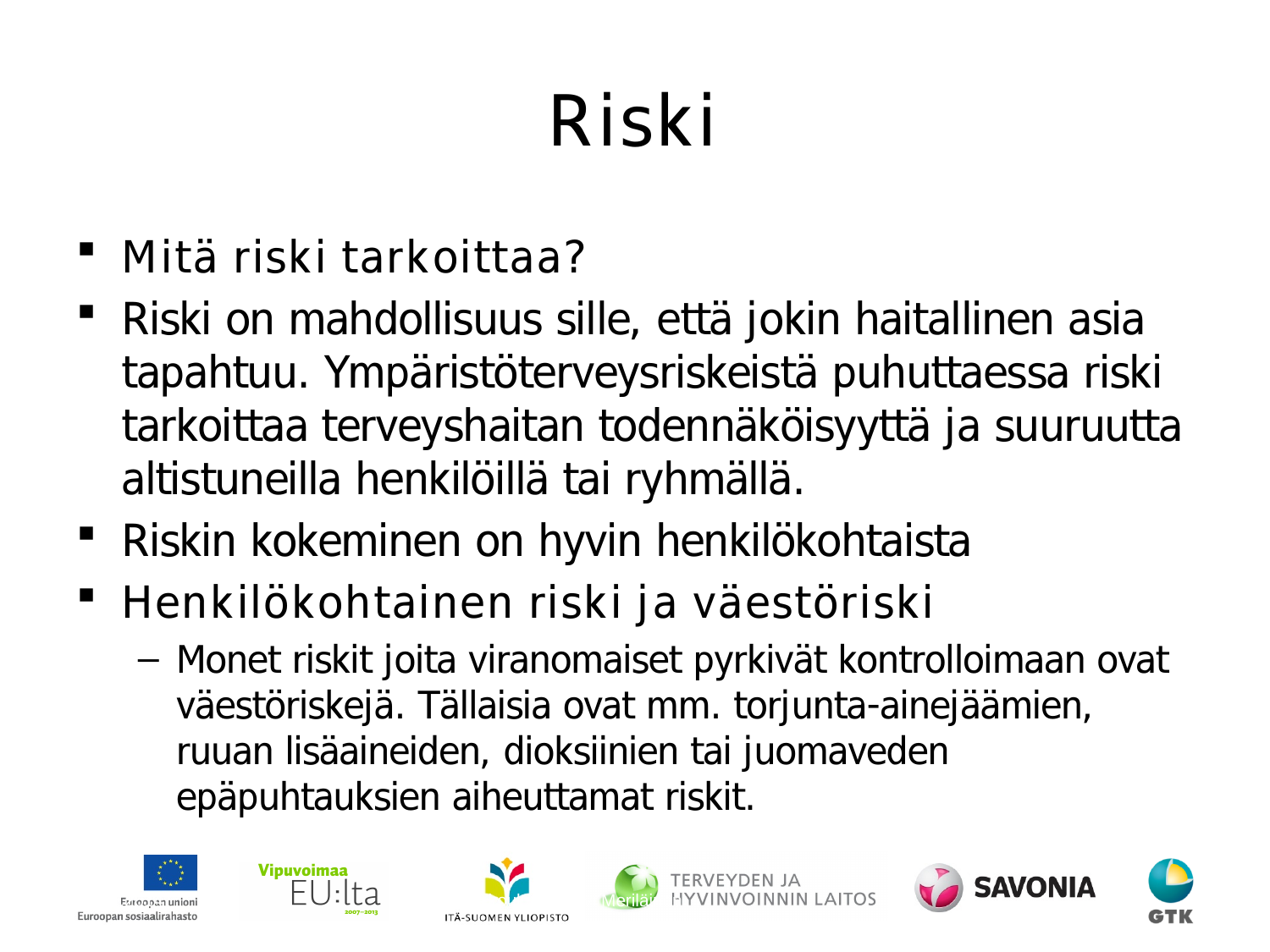

# Riski
Mitä riski tarkoittaa?
Riski on mahdollisuus sille, että jokin haitallinen asia tapahtuu. Ympäristöterveysriskeistä puhuttaessa riski tarkoittaa terveyshaitan todennäköisyyttä ja suuruutta altistuneilla henkilöillä tai ryhmällä.
Riskin kokeminen on hyvin henkilökohtaista
Henkilökohtainen riski ja väestöriski
Monet riskit joita viranomaiset pyrkivät kontrolloimaan ovat väestöriskejä. Tällaisia ovat mm. torjunta-ainejäämien, ruuan lisäaineiden, dioksiinien tai juomaveden epäpuhtauksien aiheuttamat riskit.
29.10.2014
ESR-koulutus/Päivi Meriläinen